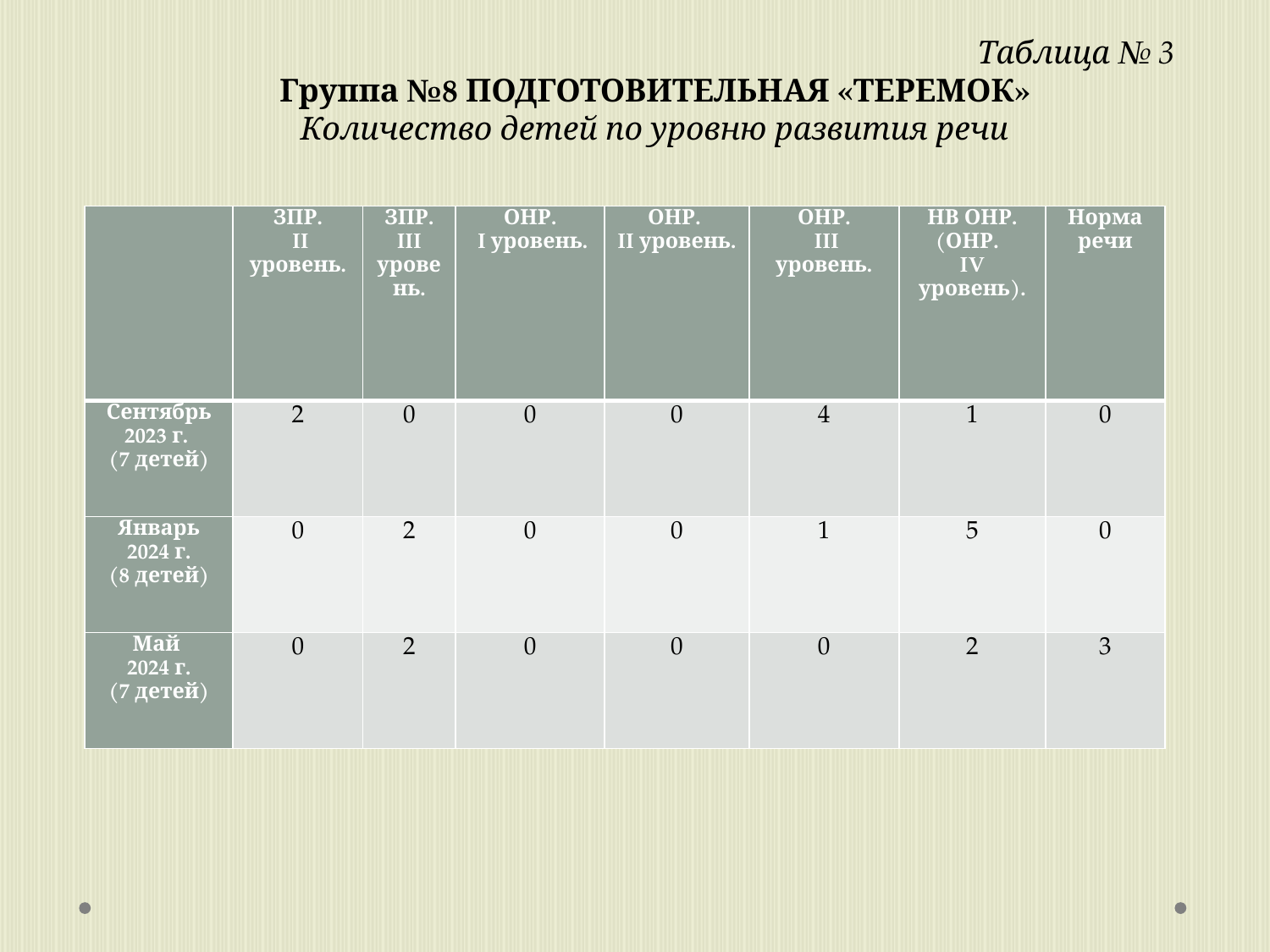

Таблица № 3
Группа №8 ПОДГОТОВИТЕЛЬНАЯ «ТЕРЕМОК»
Количество детей по уровню развития речи
|  | ЗПР. II уровень. | ЗПР. III уровень. | ОНР. I уровень. | ОНР. II уровень. | ОНР. III уровень. | НВ ОНР. (ОНР. IV уровень). | Норма речи |
| --- | --- | --- | --- | --- | --- | --- | --- |
| Сентябрь 2023 г. (7 детей) | 2 | 0 | 0 | 0 | 4 | 1 | 0 |
| Январь 2024 г. (8 детей) | 0 | 2 | 0 | 0 | 1 | 5 | 0 |
| Май 2024 г. (7 детей) | 0 | 2 | 0 | 0 | 0 | 2 | 3 |